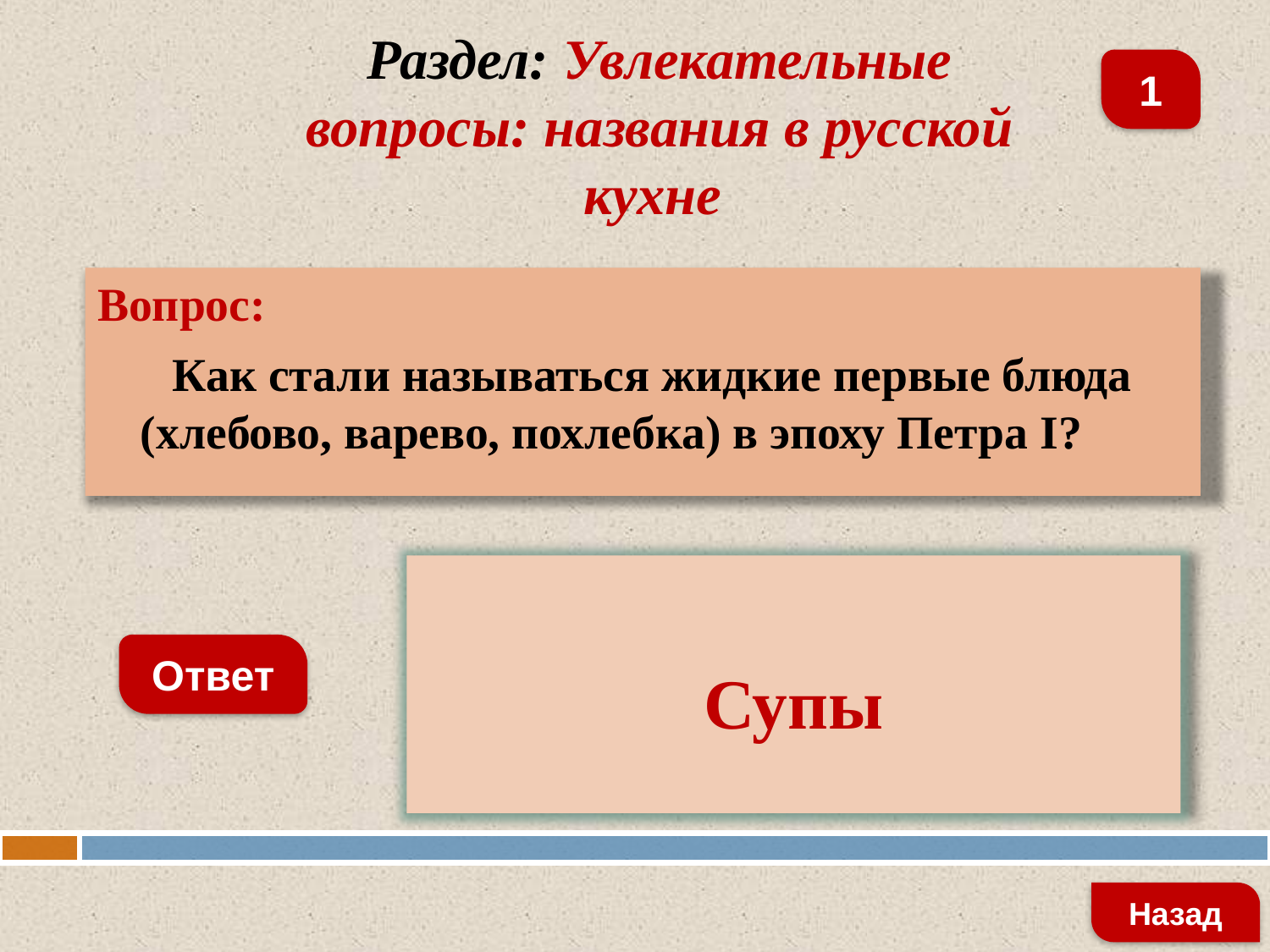

1
Раздел: Увлекательные вопросы: названия в русской кухне
Вопрос:
      Как стали называться жидкие первые блюда (хлебово, варево, похлебка) в эпоху Петра I?

Супы
Ответ

Назад